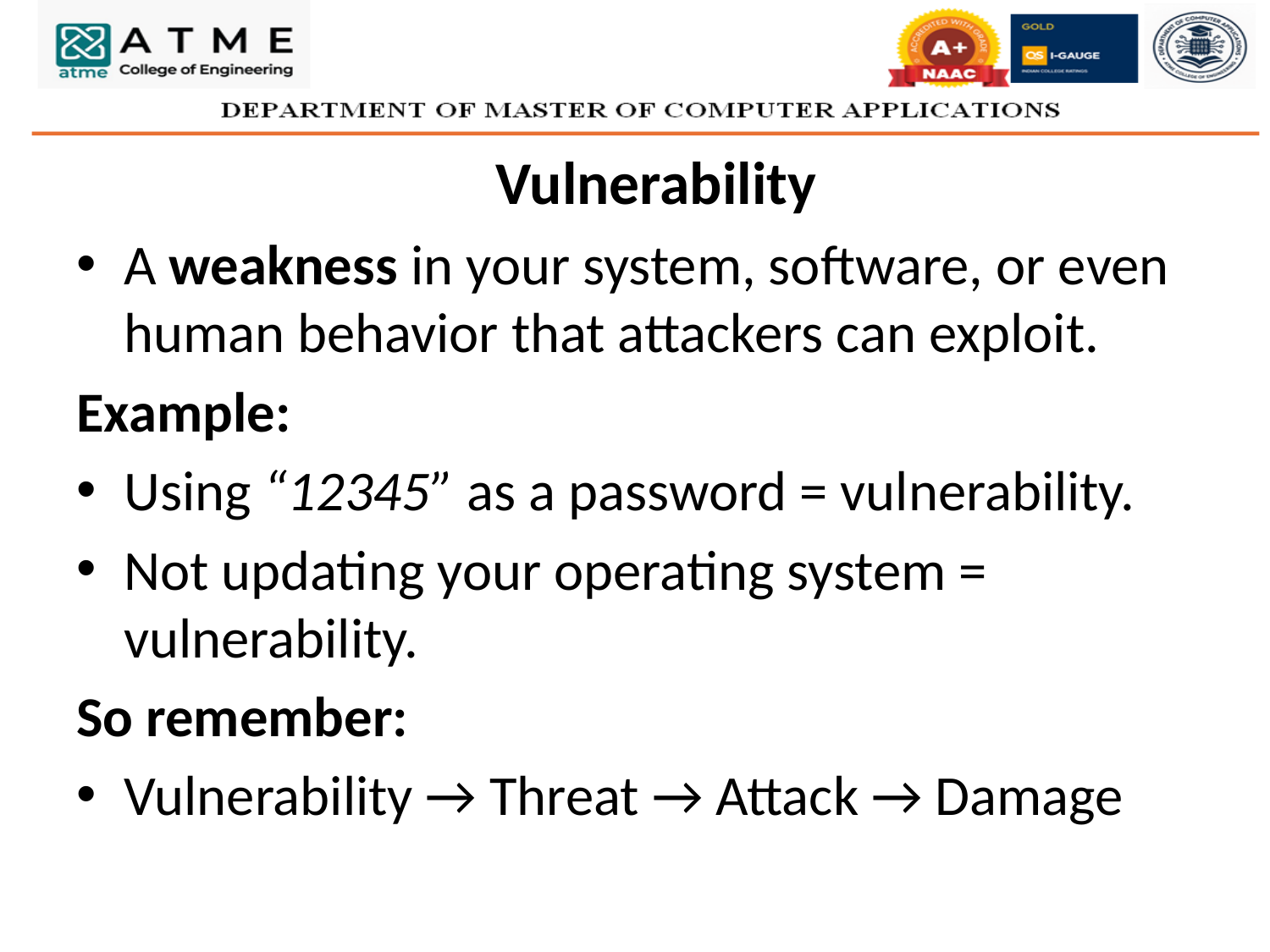

# Vulnerability
A weakness in your system, software, or even human behavior that attackers can exploit.
Example:
Using “12345” as a password = vulnerability.
Not updating your operating system = vulnerability.
So remember:
Vulnerability → Threat → Attack → Damage